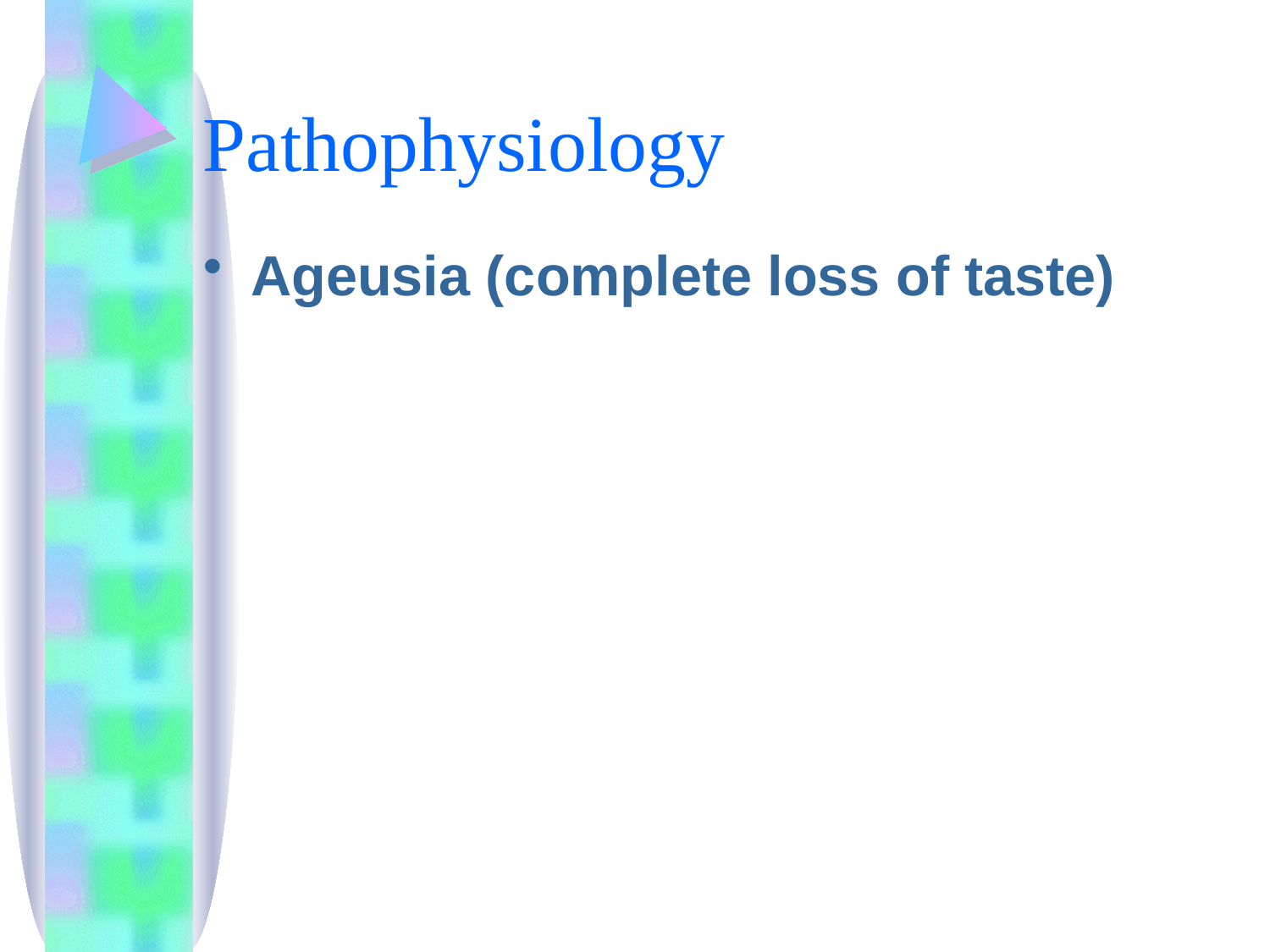

# Pathophysiology
Ageusia (complete loss of taste)